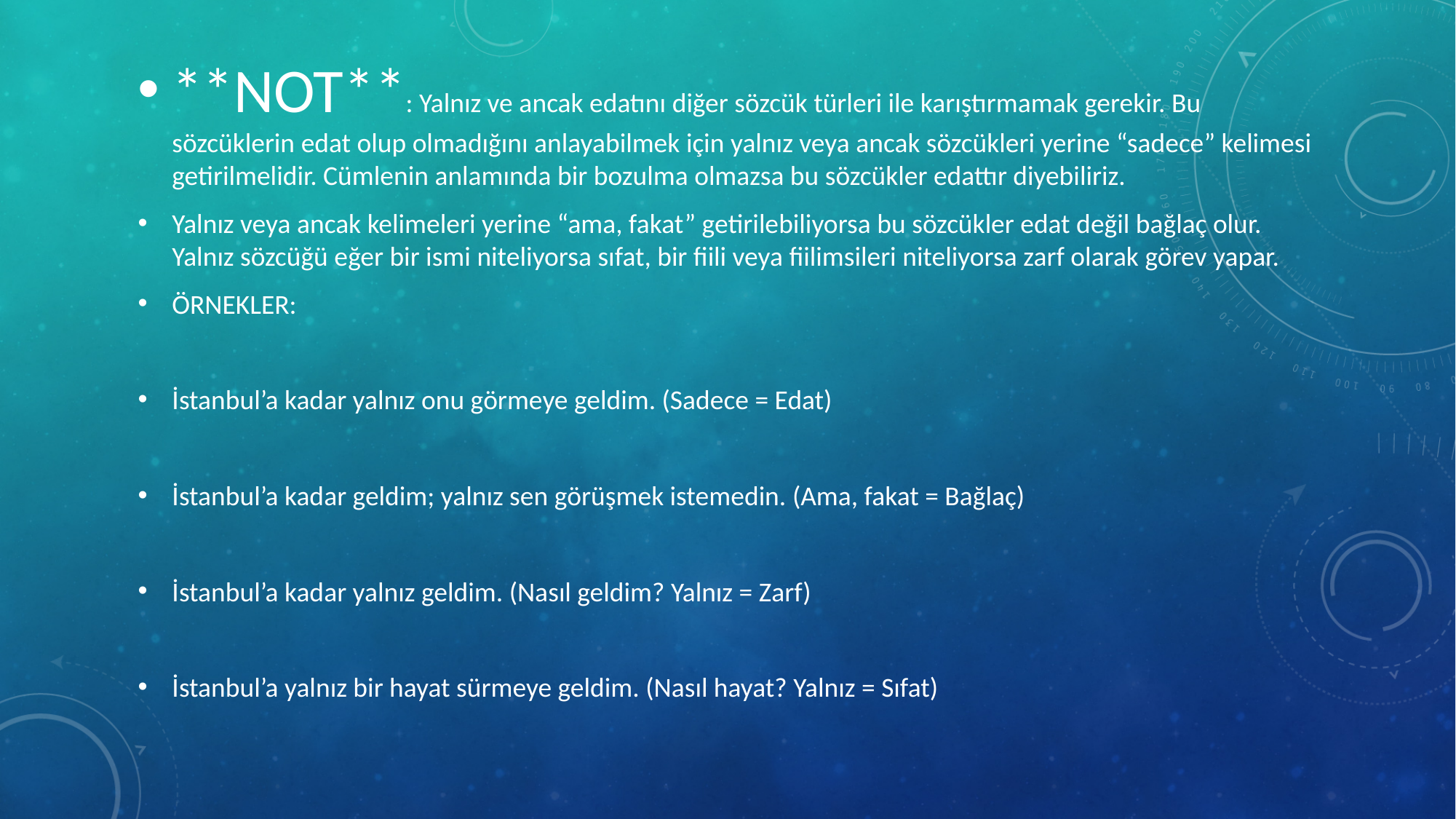

**NOT**: Yalnız ve ancak edatını diğer sözcük türleri ile karıştırmamak gerekir. Bu sözcüklerin edat olup olmadığını anlayabilmek için yalnız veya ancak sözcükleri yerine “sadece” kelimesi getirilmelidir. Cümlenin anlamında bir bozulma olmazsa bu sözcükler edattır diyebiliriz.
Yalnız veya ancak kelimeleri yerine “ama, fakat” getirilebiliyorsa bu sözcükler edat değil bağlaç olur. Yalnız sözcüğü eğer bir ismi niteliyorsa sıfat, bir fiili veya fiilimsileri niteliyorsa zarf olarak görev yapar.
ÖRNEKLER:

İstanbul’a kadar yalnız onu görmeye geldim. (Sadece = Edat)

İstanbul’a kadar geldim; yalnız sen görüşmek istemedin. (Ama, fakat = Bağlaç)

İstanbul’a kadar yalnız geldim. (Nasıl geldim? Yalnız = Zarf)

İstanbul’a yalnız bir hayat sürmeye geldim. (Nasıl hayat? Yalnız = Sıfat)
#